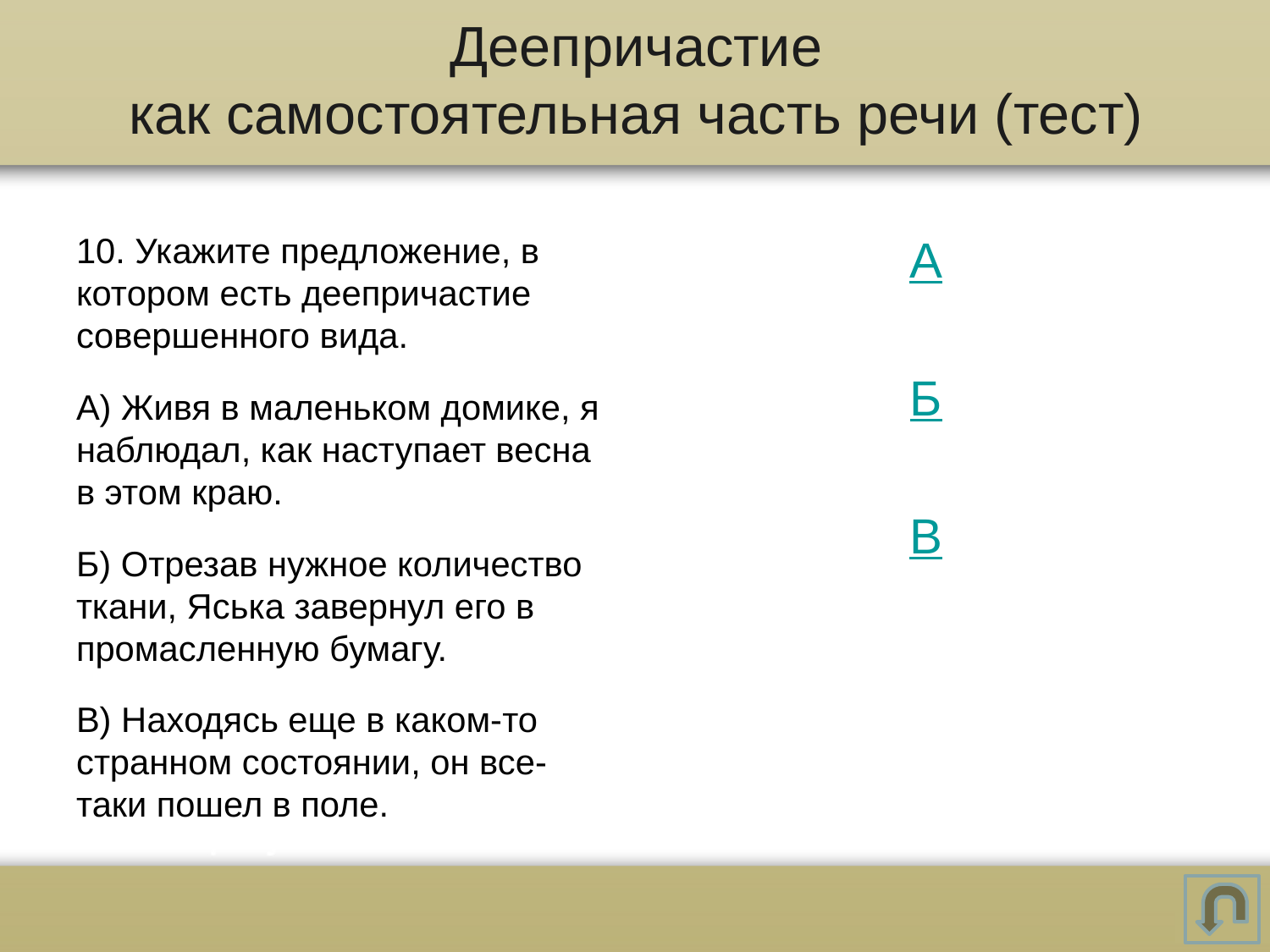

# Деепричастие как самостоятельная часть речи (тест)
10. Укажите предложение, в котором есть деепричастие совершенного вида.

А) Живя в маленьком домике, я наблюдал, как наступает весна в этом краю.

Б) Отрезав нужное количество ткани, Яська завернул его в промасленную бумагу.

В) Находясь еще в каком-то странном состоянии, он все-таки пошел в поле.
А

Б

В